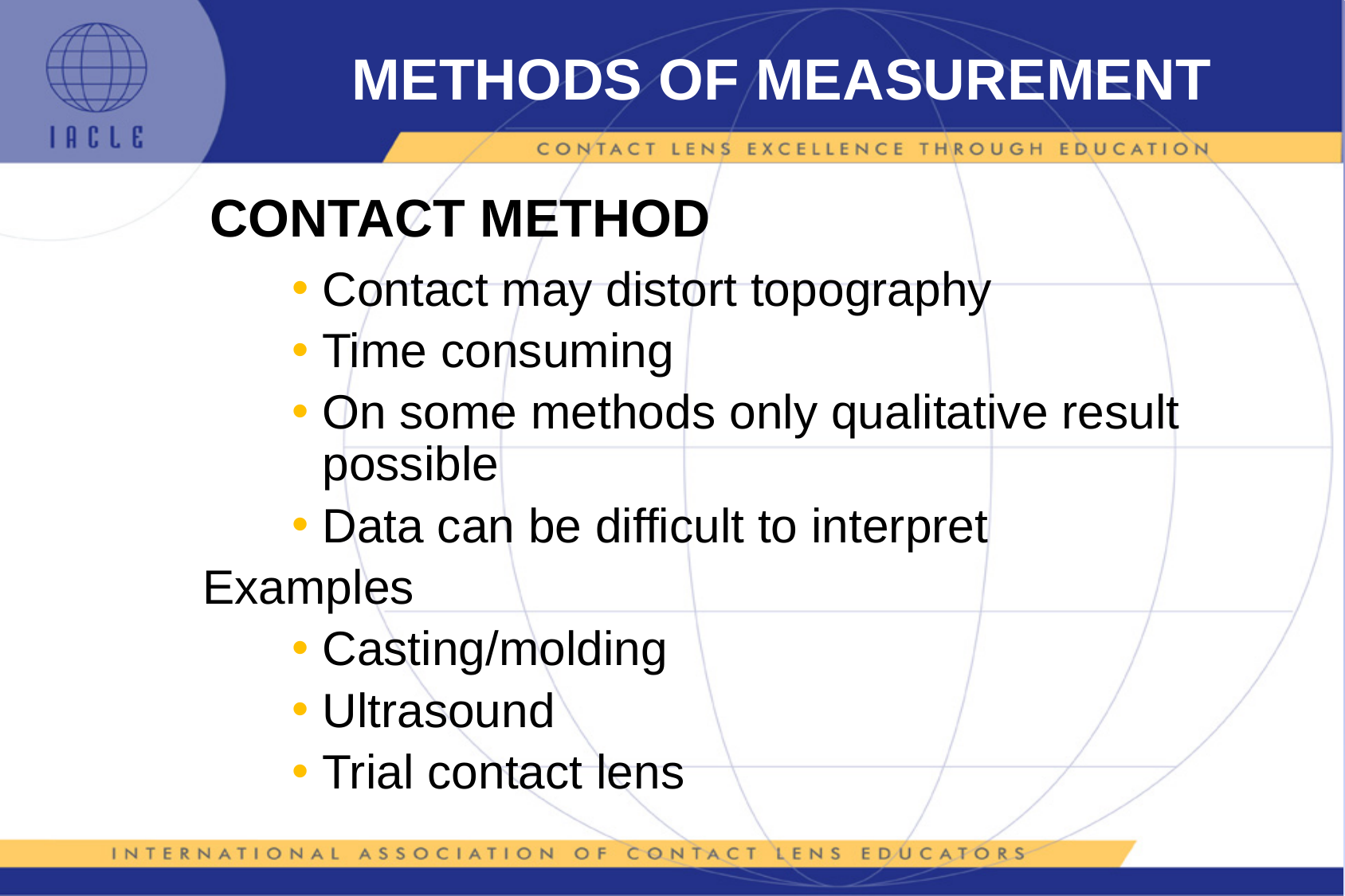

# METHODS OF MEASUREMENT
CONTACT METHOD
Contact may distort topography
Time consuming
On some methods only qualitative result possible
Data can be difficult to interpret
Examples
Casting/molding
Ultrasound
Trial contact lens